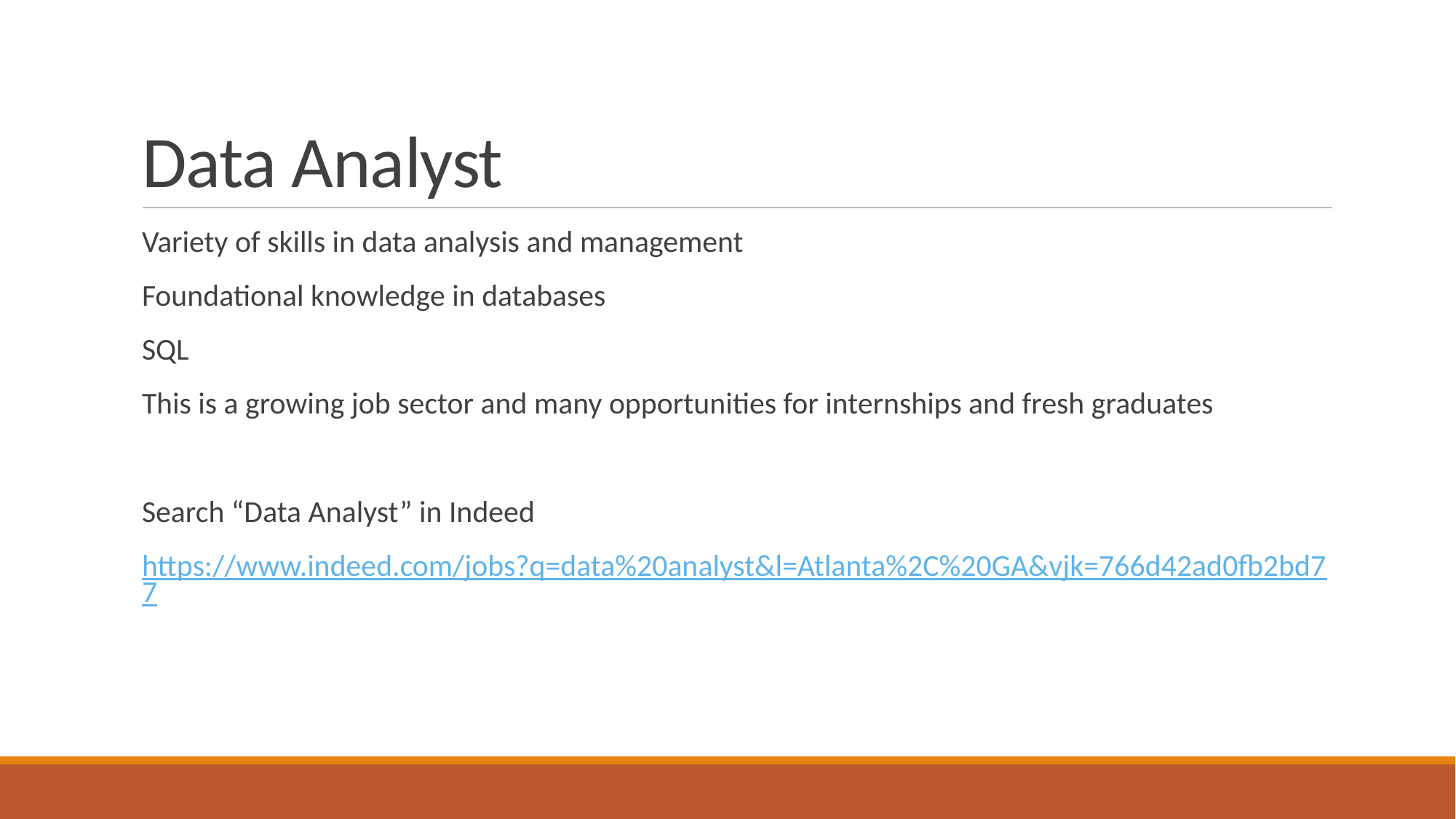

# Data Analyst
Variety of skills in data analysis and management
Foundational knowledge in databases
SQL
This is a growing job sector and many opportunities for internships and fresh graduates

Search “Data Analyst” in Indeed
https://www.indeed.com/jobs?q=data%20analyst&l=Atlanta%2C%20GA&vjk=766d42ad0fb2bd77